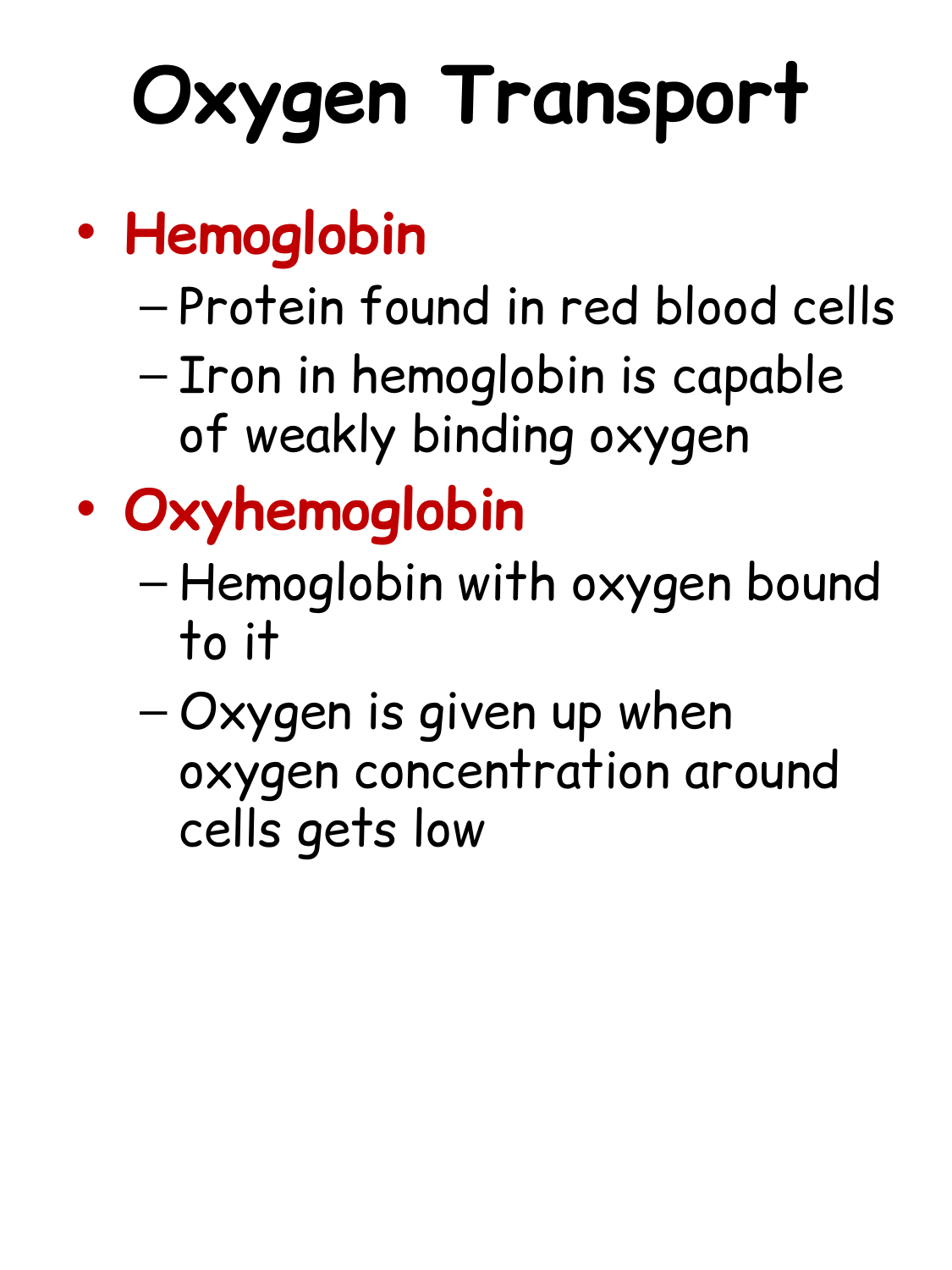

# Oxygen Transport
Hemoglobin
Protein found in red blood cells
Iron in hemoglobin is capable of weakly binding oxygen
Oxyhemoglobin
Hemoglobin with oxygen bound to it
Oxygen is given up when oxygen concentration around cells gets low